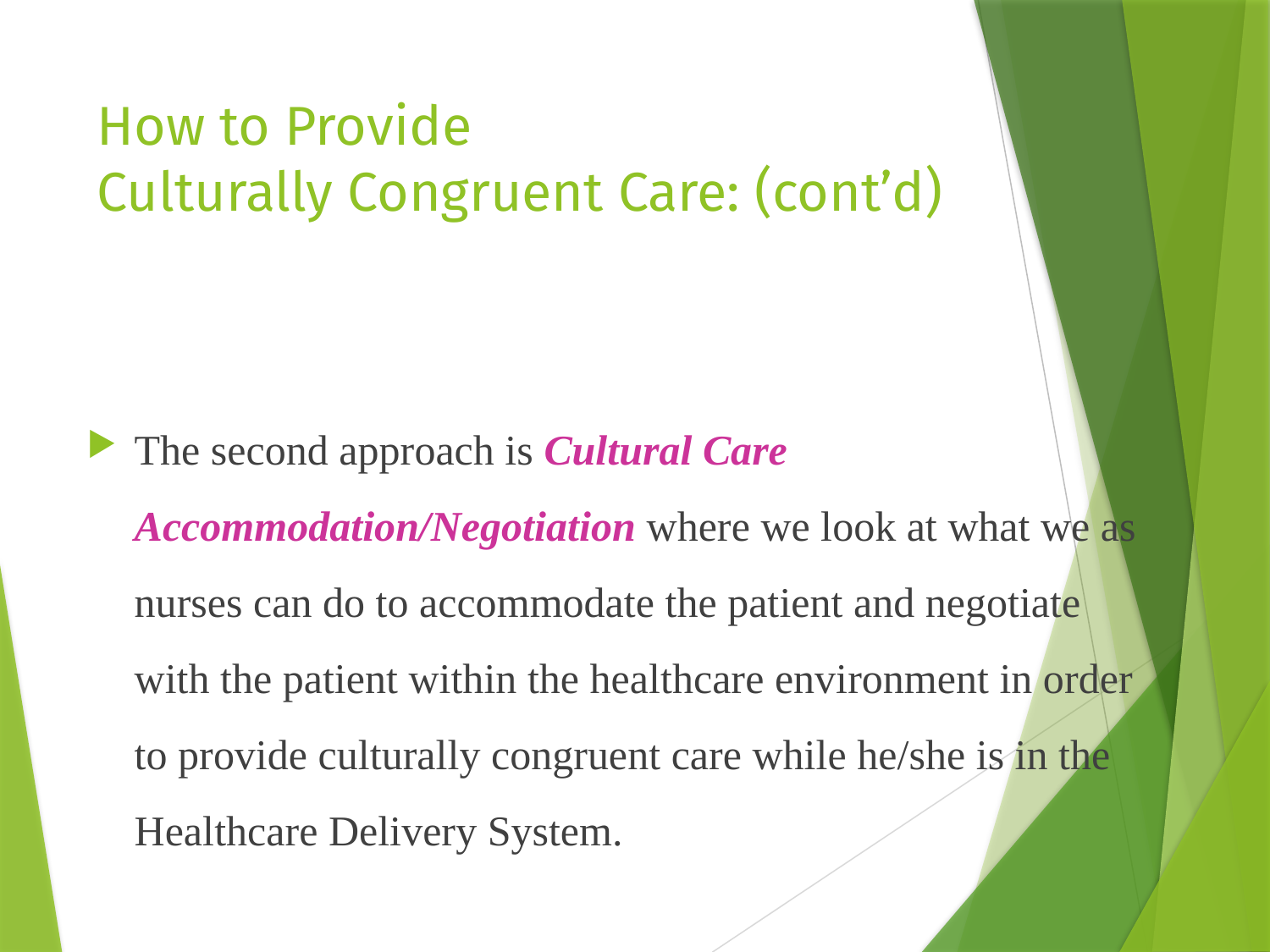

# How to Provide Culturally Congruent Care: (cont’d)
The second approach is Cultural Care Accommodation/Negotiation where we look at what we as nurses can do to accommodate the patient and negotiate with the patient within the healthcare environment in order to provide culturally congruent care while he/she is in the Healthcare Delivery System.